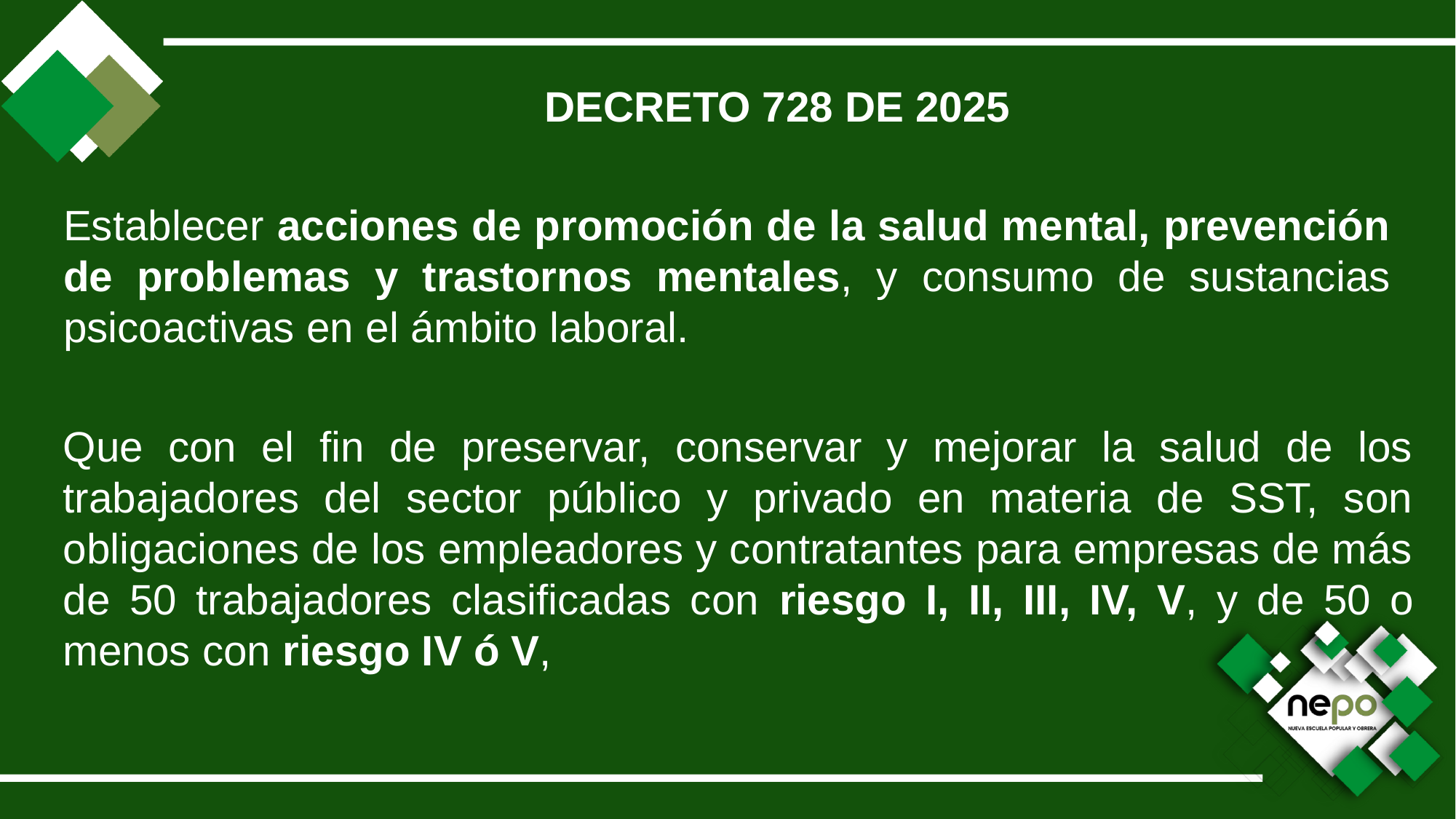

DECRETO 728 DE 2025
Establecer acciones de promoción de la salud mental, prevención de problemas y trastornos mentales, y consumo de sustancias psicoactivas en el ámbito laboral.
Que con el fin de preservar, conservar y mejorar la salud de los trabajadores del sector público y privado en materia de SST, son obligaciones de los empleadores y contratantes para empresas de más de 50 trabajadores clasificadas con riesgo I, II, III, IV, V, y de 50 o menos con riesgo IV ó V,